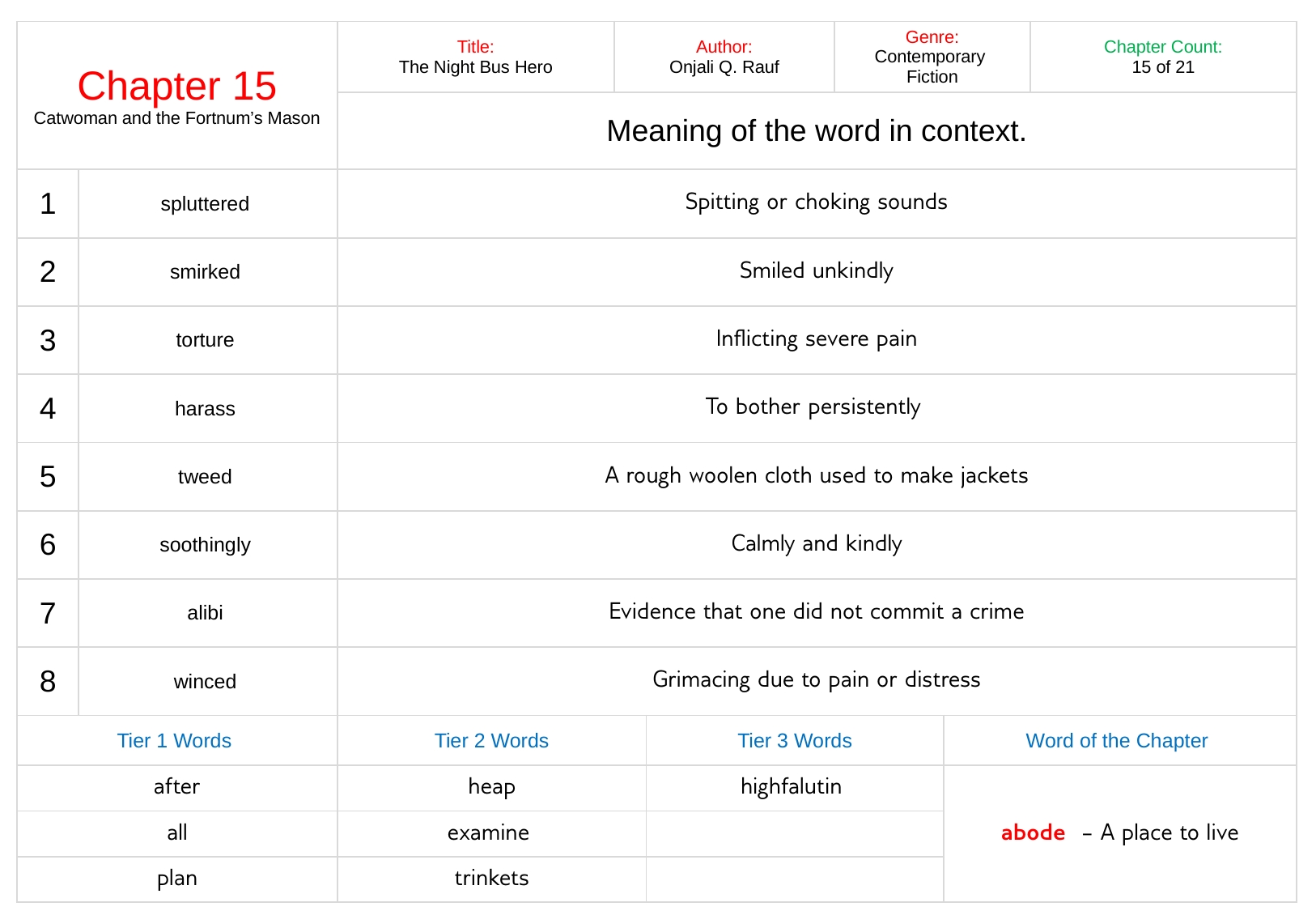

| Chapter 15 Catwoman and the Fortnum’s Mason |  | Title: The Night Bus Hero | Author: Onjali Q. Rauf |  | Genre: Contemporary Fiction | Chapter Word Count: 435 | Chapter Count: 15 of 21 |
| --- | --- | --- | --- | --- | --- | --- | --- |
|  |  | Meaning of the word in context. |  |  |  |  |  |
| 1 | spluttered | Spitting or choking sounds |  |  |  |  |  |
| 2 | smirked | Smiled unkindly |  |  |  |  |  |
| 3 | torture | Inflicting severe pain |  |  |  |  |  |
| 4 | harass | To bother persistently |  |  |  |  |  |
| 5 | tweed | A rough woolen cloth used to make jackets |  |  |  |  |  |
| 6 | soothingly | Calmly and kindly |  |  |  |  |  |
| 7 | alibi | Evidence that one did not commit a crime |  |  |  |  |  |
| 8 | winced | Grimacing due to pain or distress |  |  |  |  |  |
| Tier 1 Words |  | Tier 2 Words |  | Tier 3 Words |  | Word of the Chapter |  |
| after |  | heap |  | highfalutin |  | abode – A place to live |  |
| all |  | examine |  |  |  |  |  |
| plan |  | trinkets |  |  |  |  |  |